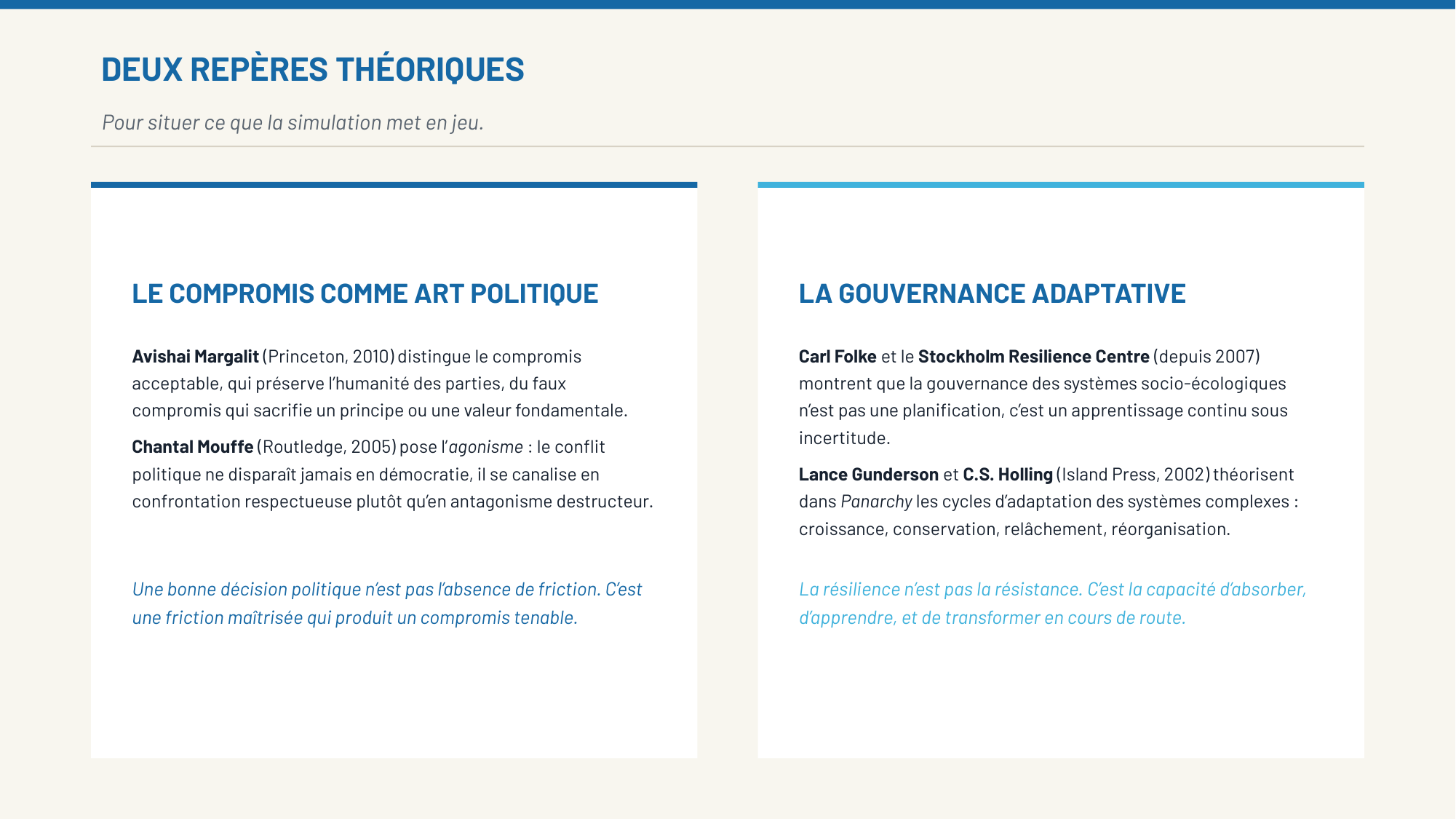

DEUX REPÈRES THÉORIQUES
Pour situer ce que la simulation met en jeu.

LE COMPROMIS COMME ART POLITIQUE
LA GOUVERNANCE ADAPTATIVE
Avishai Margalit (Princeton, 2010) distingue le compromis acceptable, qui préserve l’humanité des parties, du faux compromis qui sacrifie un principe ou une valeur fondamentale.
Chantal Mouffe (Routledge, 2005) pose l’agonisme : le conflit politique ne disparaît jamais en démocratie, il se canalise en confrontation respectueuse plutôt qu’en antagonisme destructeur.
Carl Folke et le Stockholm Resilience Centre (depuis 2007) montrent que la gouvernance des systèmes socio-écologiques n’est pas une planification, c’est un apprentissage continu sous incertitude.
Lance Gunderson et C.S. Holling (Island Press, 2002) théorisent dans Panarchy les cycles d’adaptation des systèmes complexes : croissance, conservation, relâchement, réorganisation.
Une bonne décision politique n’est pas l’absence de friction. C’est une friction maîtrisée qui produit un compromis tenable.
La résilience n’est pas la résistance. C’est la capacité d’absorber, d’apprendre, et de transformer en cours de route.